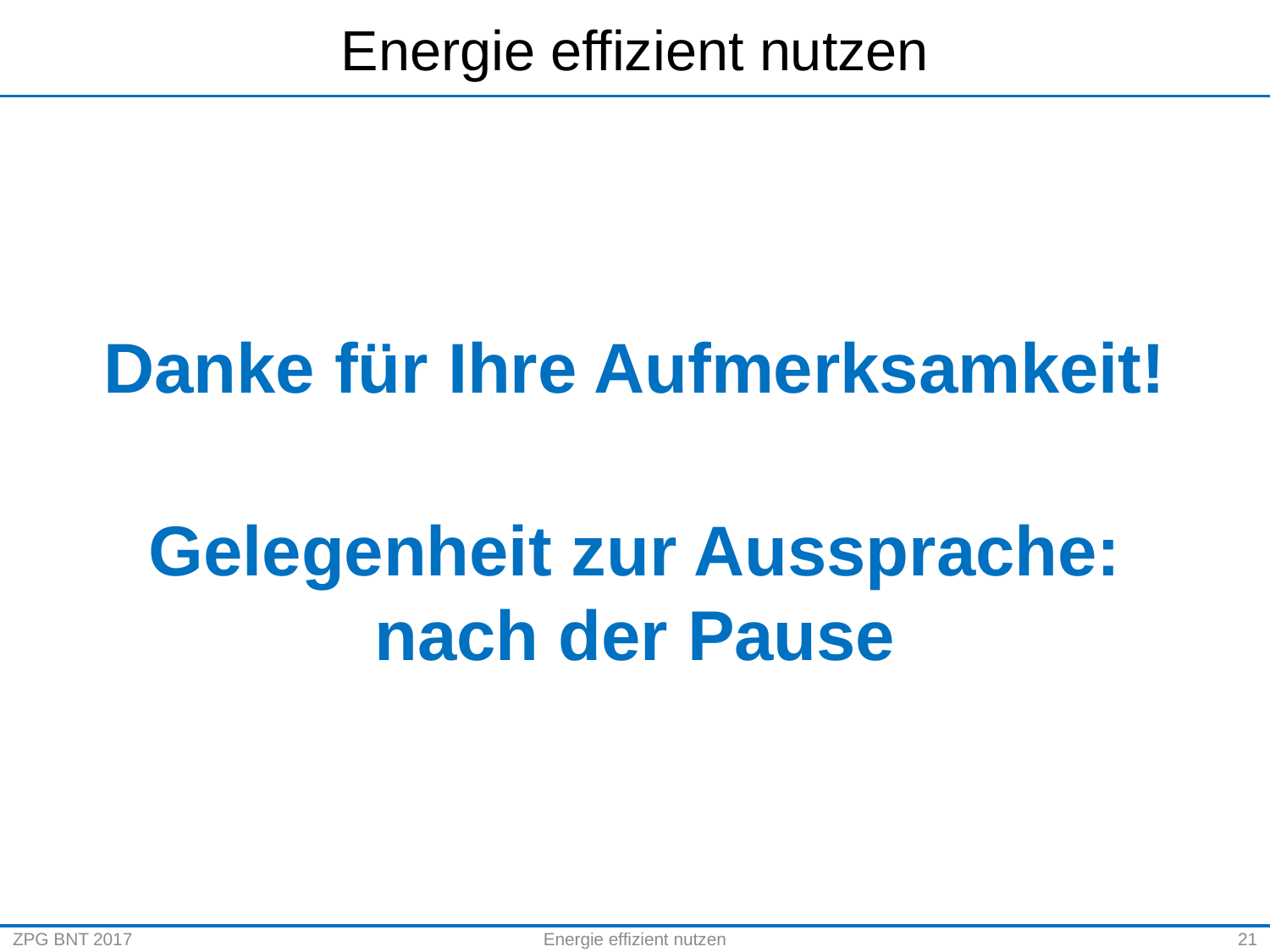

# Energie effizient nutzen
Danke für Ihre Aufmerksamkeit!
Gelegenheit zur Aussprache:
nach der Pause
ZPG BNT 2017
Energie effizient nutzen
21